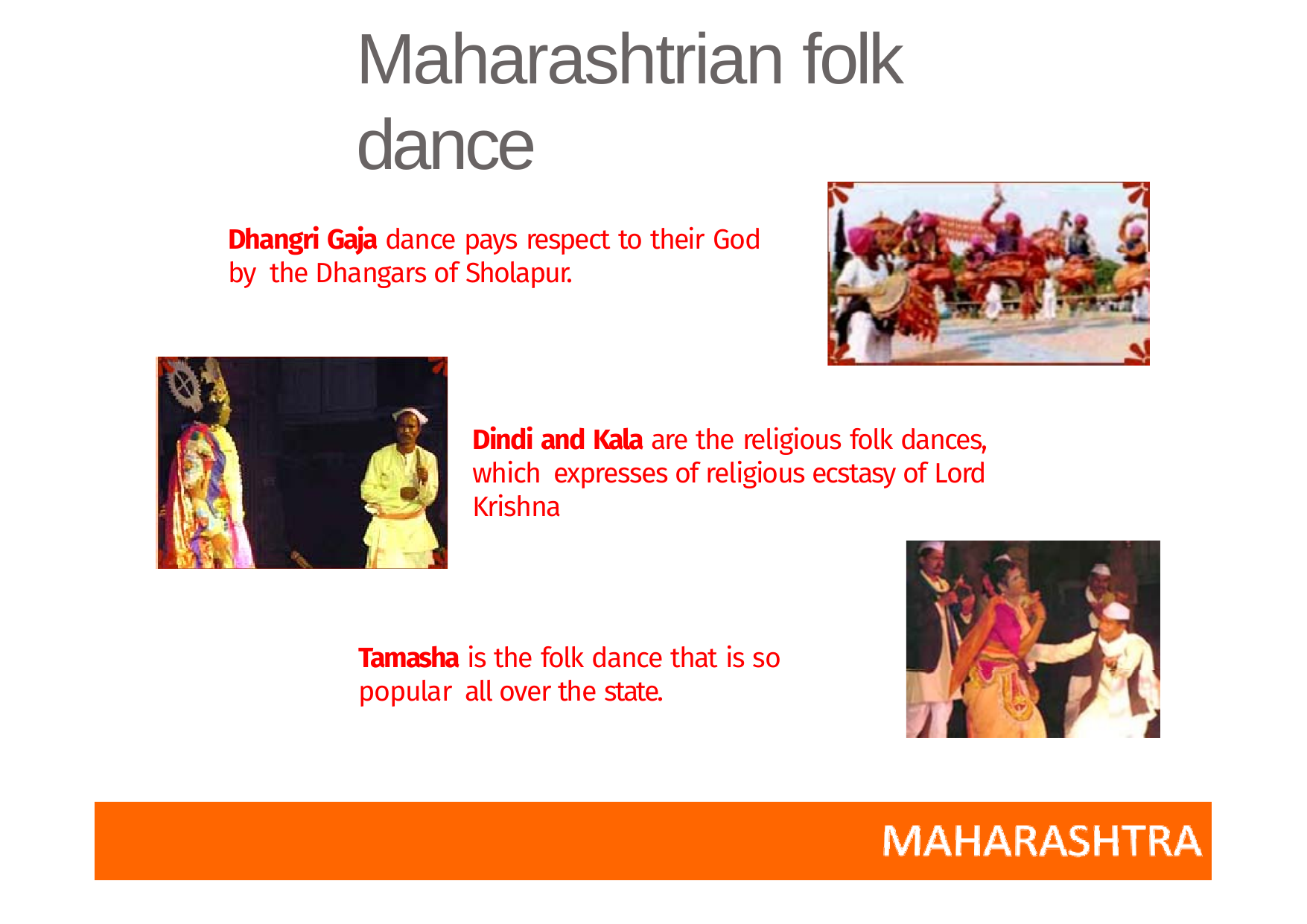

# Maharashtrian folk dance

Dhangri Gaja dance pays respect to their God by  the Dhangars of Sholapur.

Dindi and Kala are the religious folk dances, which  expresses of religious ecstasy of Lord Krishna
Tamasha is the folk dance that is so popular  all over the state.

Dainik Bhaskar Group